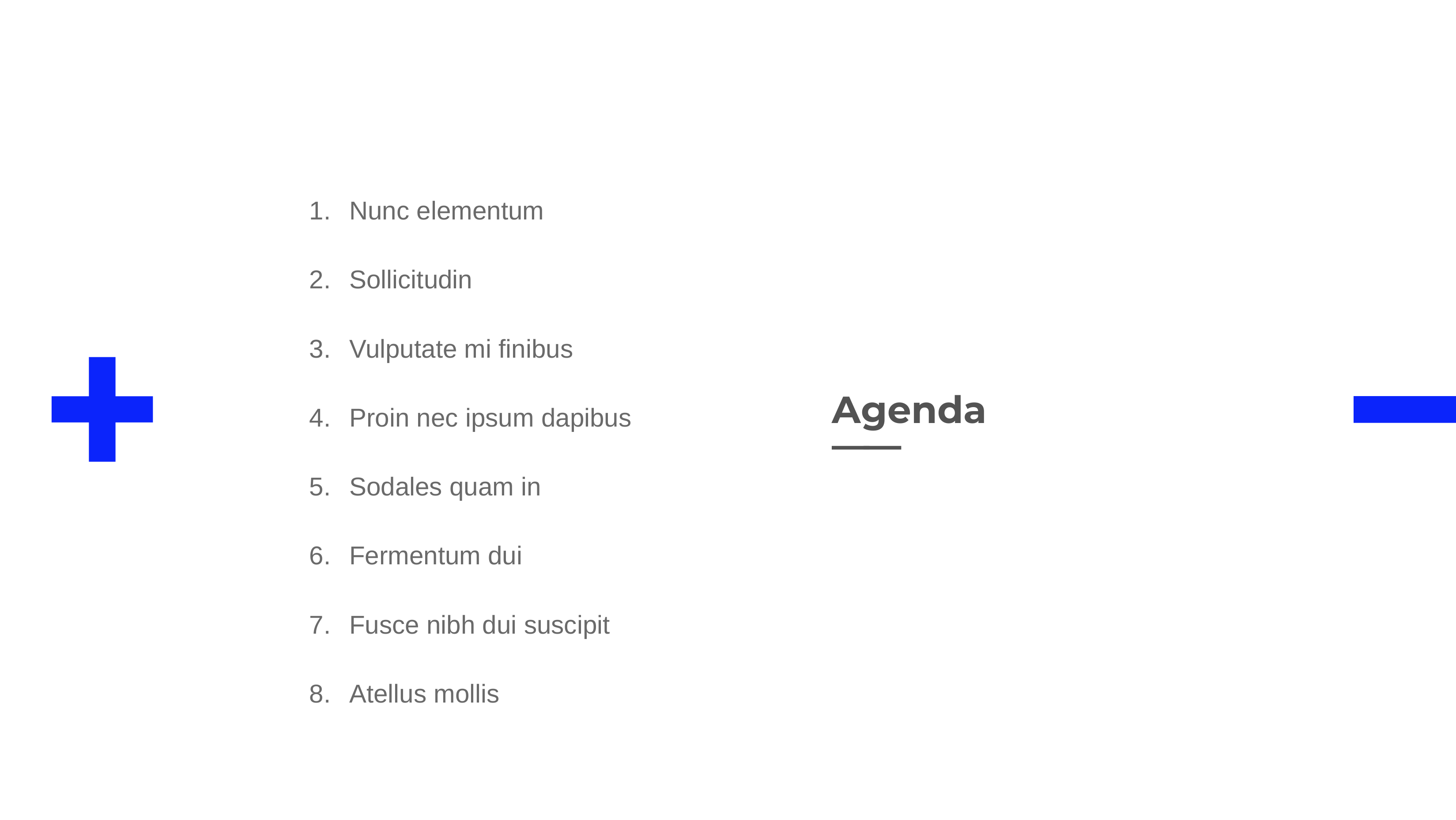

Nunc elementum
Sollicitudin
Vulputate mi finibus
Proin nec ipsum dapibus
Sodales quam in
Fermentum dui
Fusce nibh dui suscipit
Atellus mollis

Agenda
——